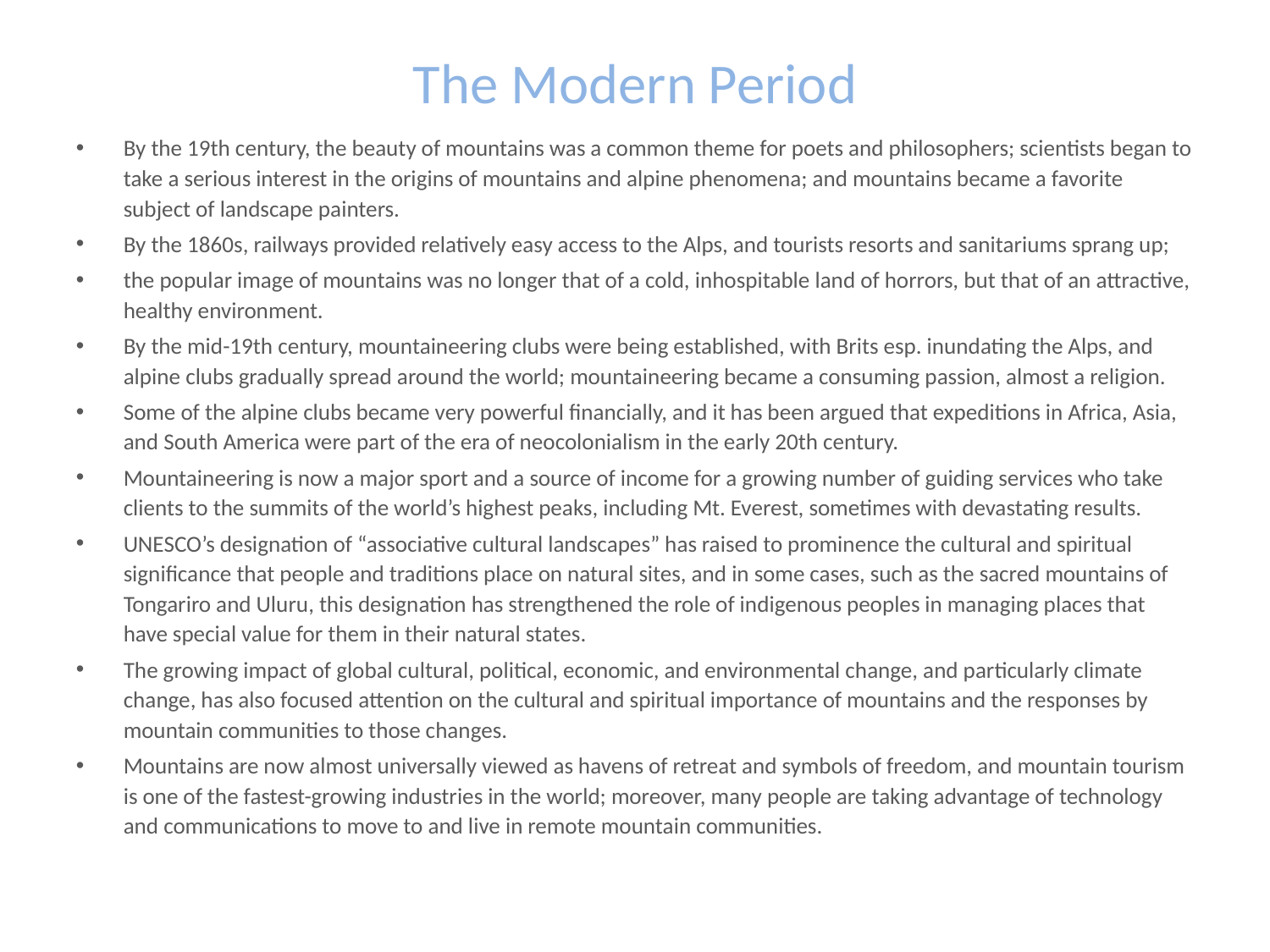

# The Modern Period
By the 19th century, the beauty of mountains was a common theme for poets and philosophers; scientists began to take a serious interest in the origins of mountains and alpine phenomena; and mountains became a favorite subject of landscape painters.
By the 1860s, railways provided relatively easy access to the Alps, and tourists resorts and sanitariums sprang up;
the popular image of mountains was no longer that of a cold, inhospitable land of horrors, but that of an attractive, healthy environment.
By the mid-19th century, mountaineering clubs were being established, with Brits esp. inundating the Alps, and alpine clubs gradually spread around the world; mountaineering became a consuming passion, almost a religion.
Some of the alpine clubs became very powerful financially, and it has been argued that expeditions in Africa, Asia, and South America were part of the era of neocolonialism in the early 20th century.
Mountaineering is now a major sport and a source of income for a growing number of guiding services who take clients to the summits of the world’s highest peaks, including Mt. Everest, sometimes with devastating results.
UNESCO’s designation of “associative cultural landscapes” has raised to prominence the cultural and spiritual significance that people and traditions place on natural sites, and in some cases, such as the sacred mountains of Tongariro and Uluru, this designation has strengthened the role of indigenous peoples in managing places that have special value for them in their natural states.
The growing impact of global cultural, political, economic, and environmental change, and particularly climate change, has also focused attention on the cultural and spiritual importance of mountains and the responses by mountain communities to those changes.
Mountains are now almost universally viewed as havens of retreat and symbols of freedom, and mountain tourism is one of the fastest-growing industries in the world; moreover, many people are taking advantage of technology and communications to move to and live in remote mountain communities.